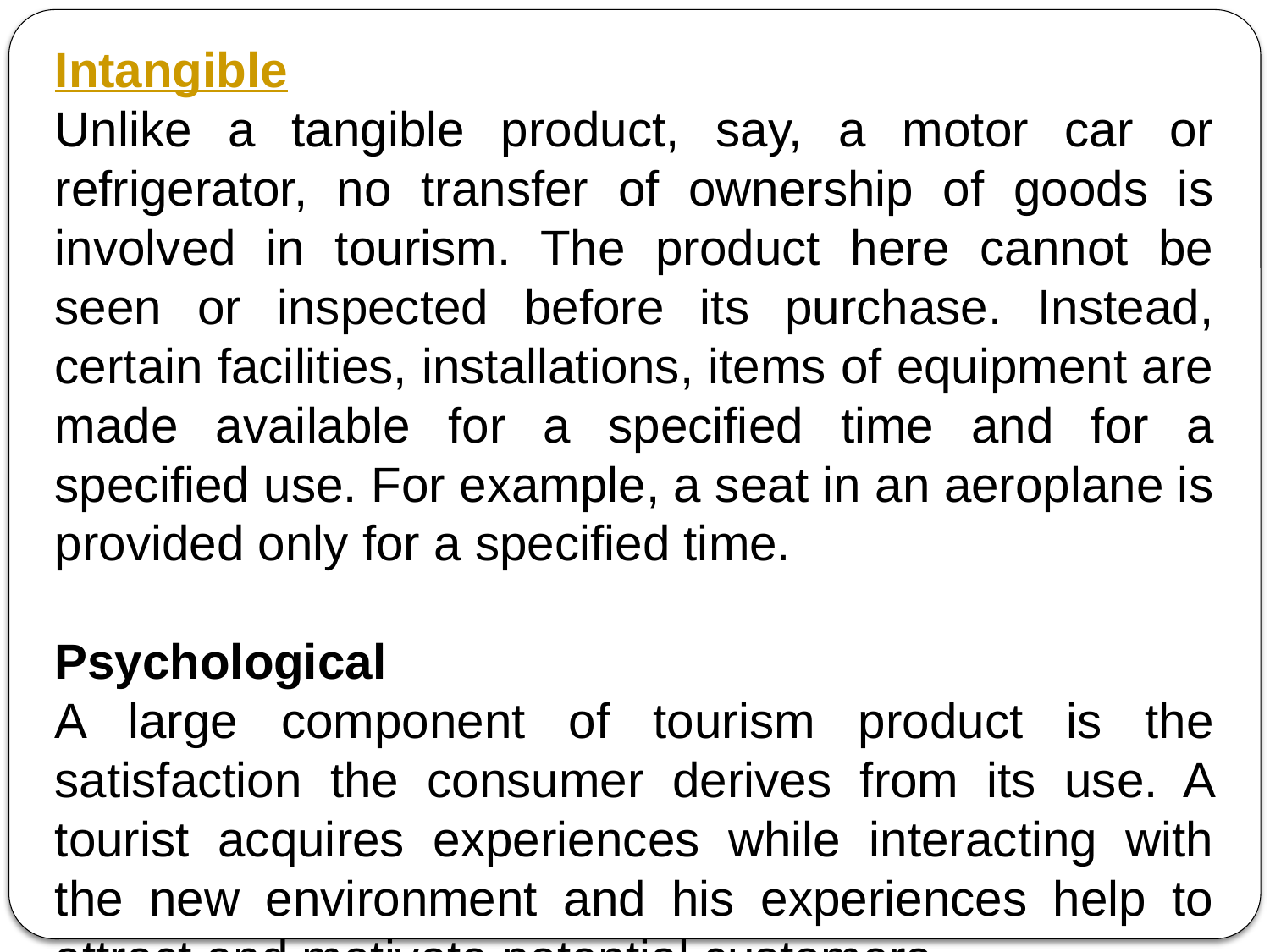

Intangible
Unlike a tangible product, say, a motor car or refrigerator, no transfer of ownership of goods is involved in tourism. The product here cannot be seen or inspected before its purchase. Instead, certain facilities, installations, items of equipment are made available for a specified time and for a specified use. For example, a seat in an aeroplane is provided only for a specified time.

Psychological
A large component of tourism product is the satisfaction the consumer derives from its use. A tourist acquires experiences while interacting with the new environment and his experiences help to attract and motivate potential customers.